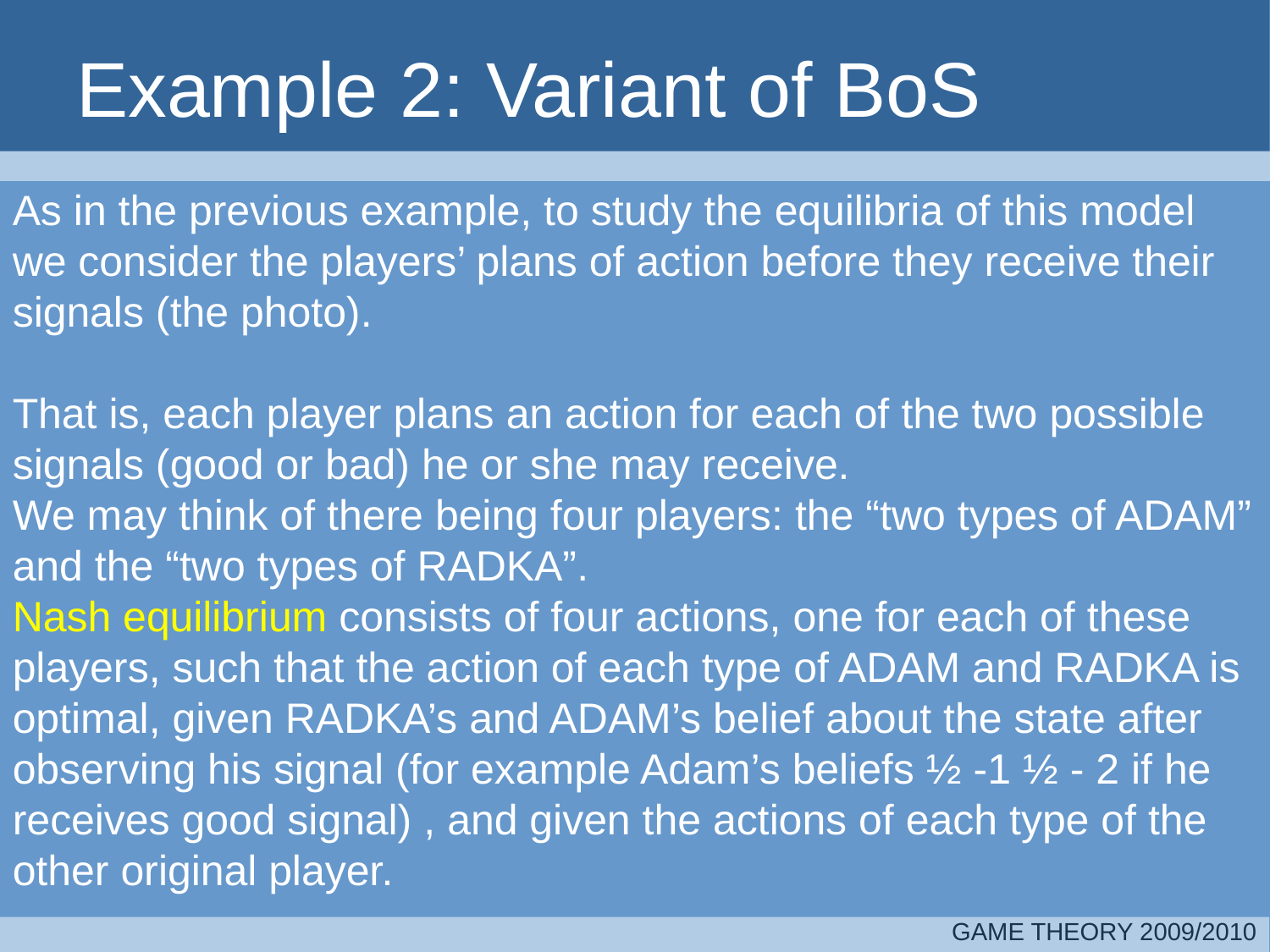

# Example 2: Variant of BoS
As in the previous example, to study the equilibria of this model we consider the players’ plans of action before they receive their signals (the photo).

That is, each player plans an action for each of the two possible signals (good or bad) he or she may receive.
We may think of there being four players: the “two types of ADAM” and the “two types of RADKA”.
Nash equilibrium consists of four actions, one for each of these players, such that the action of each type of ADAM and RADKA is optimal, given RADKA’s and ADAM’s belief about the state after observing his signal (for example Adam’s beliefs ½ -1 ½ - 2 if he receives good signal) , and given the actions of each type of the other original player.
GAME THEORY 2009/2010